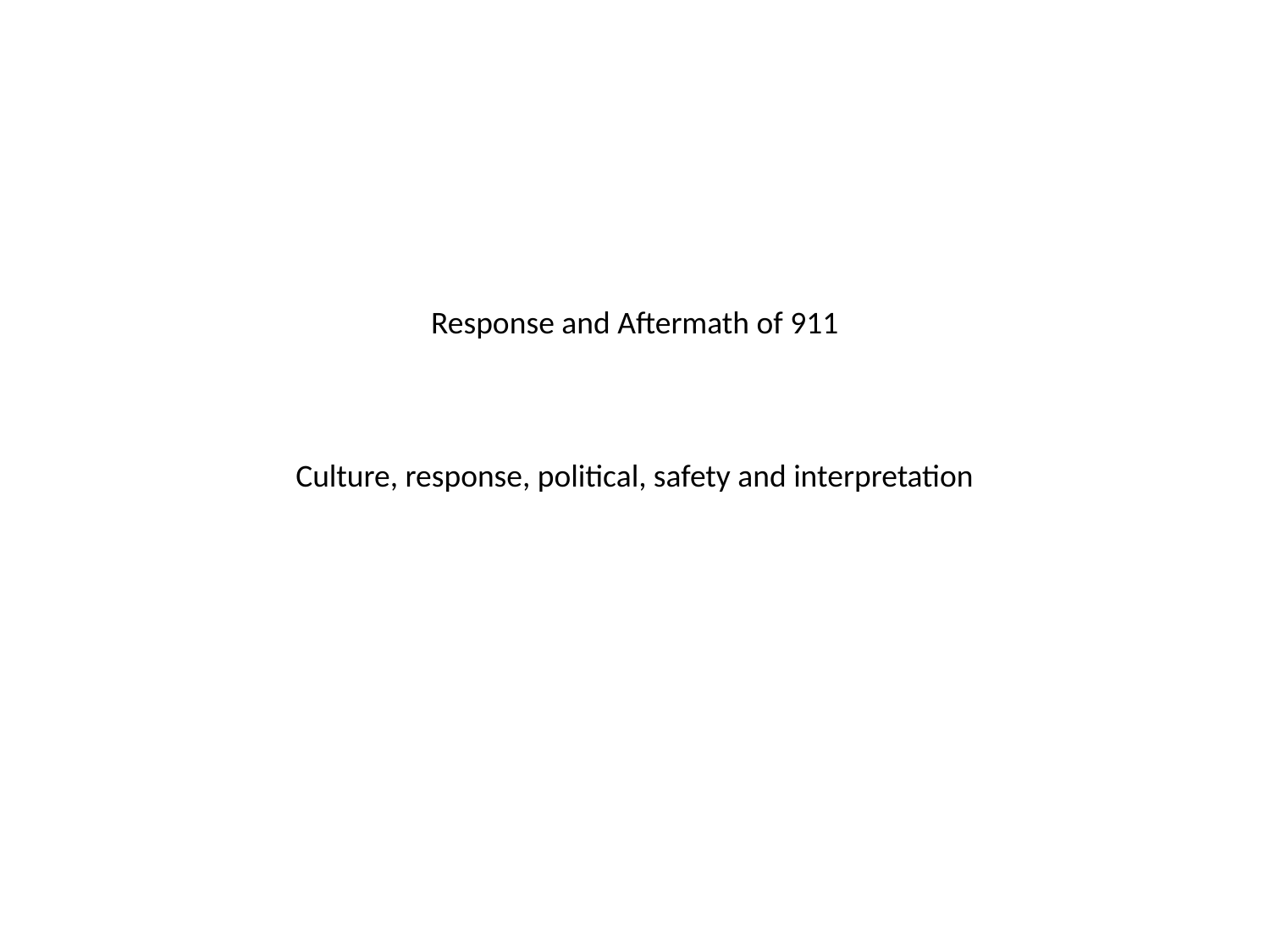

# Response and Aftermath of 911 Culture, response, political, safety and interpretation